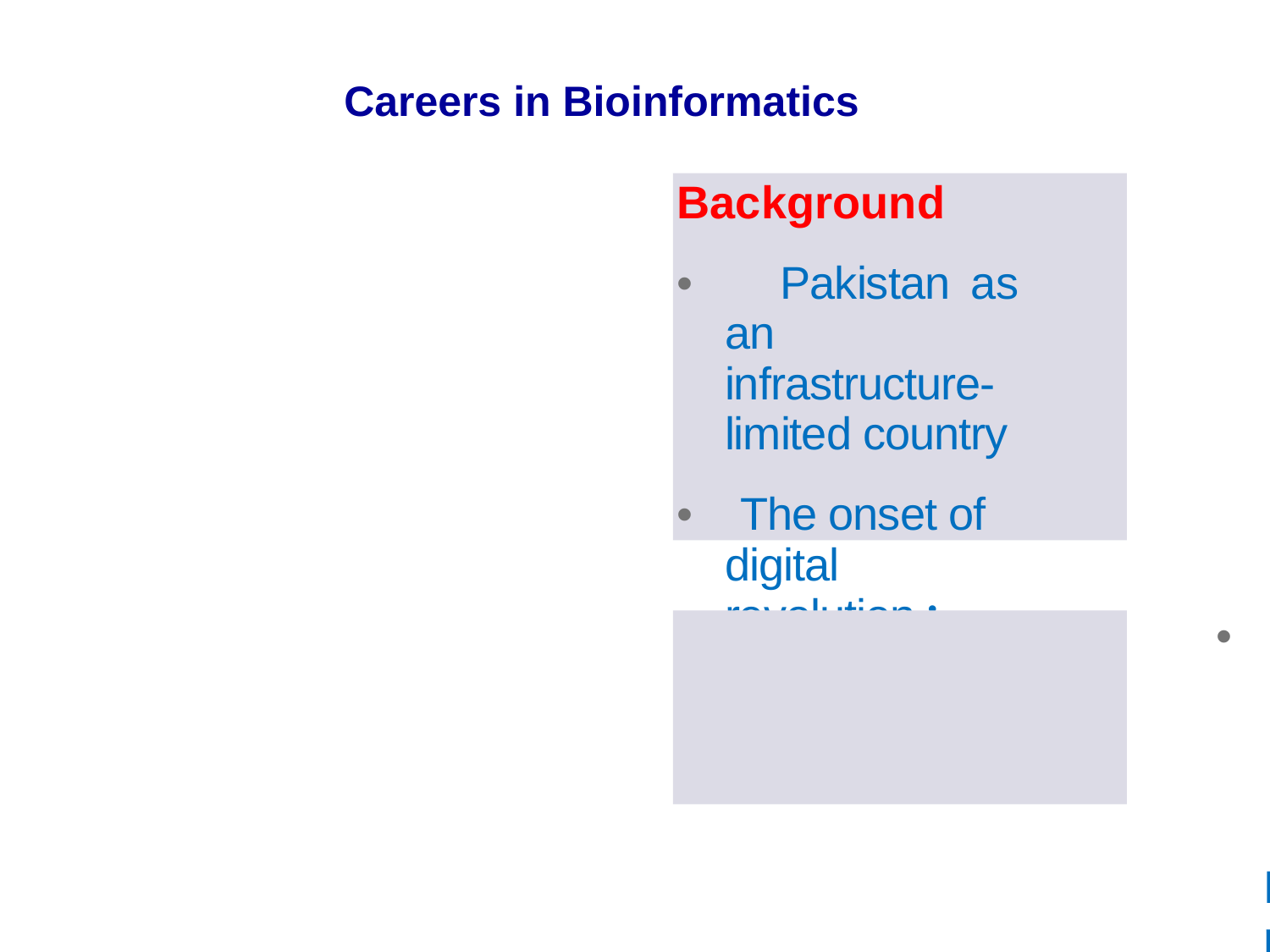

Careers in Bioinformatics
Background
•    Pakistan as an infrastructure-limited country
•    The onset of digital revolution •
•    Emergence of data as the most precious
commodity, globally